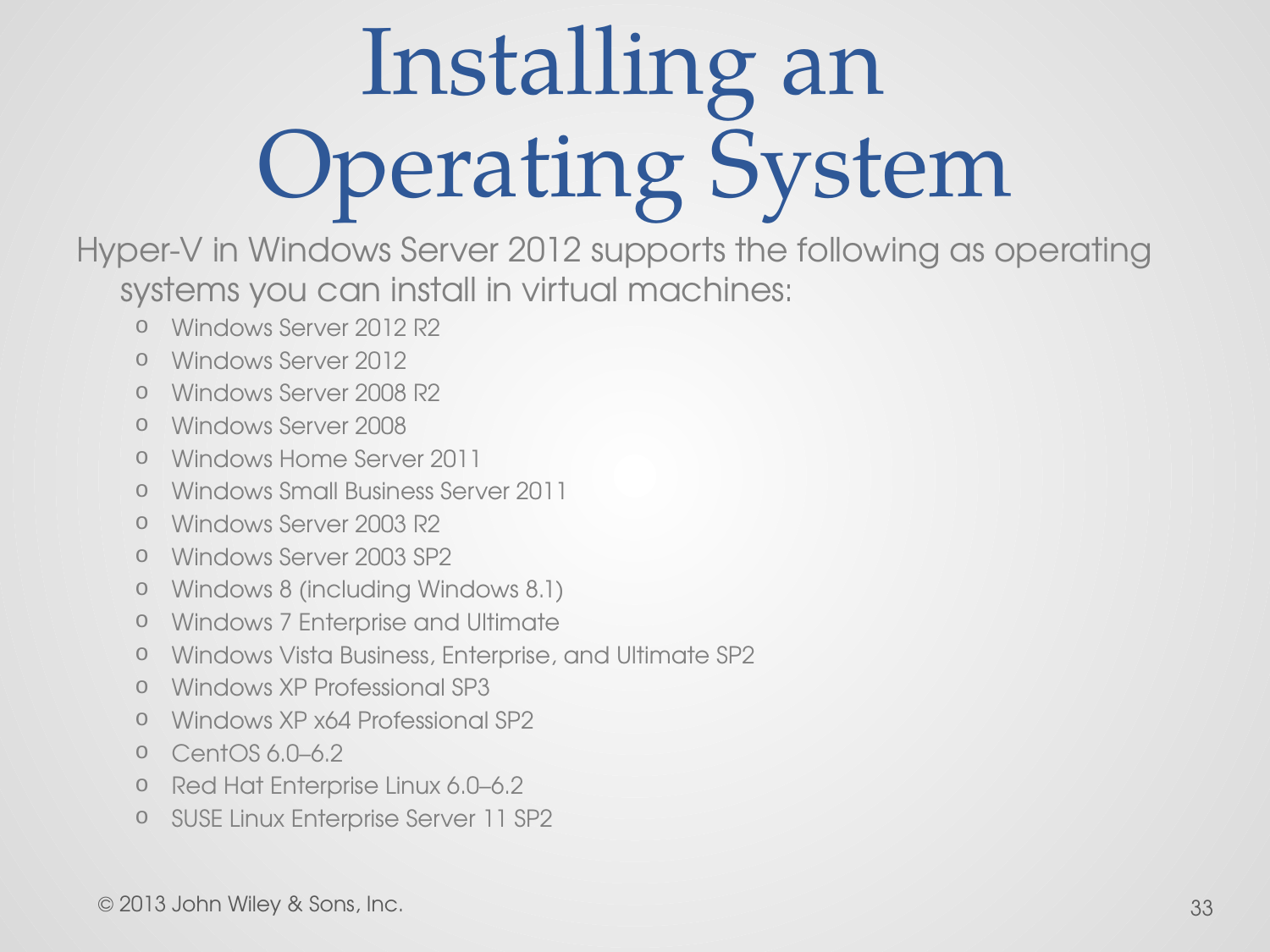

# Installing an Operating System
Hyper-V in Windows Server 2012 supports the following as operating systems you can install in virtual machines:
Windows Server 2012 R2
Windows Server 2012
Windows Server 2008 R2
Windows Server 2008
Windows Home Server 2011
Windows Small Business Server 2011
Windows Server 2003 R2
Windows Server 2003 SP2
Windows 8 (including Windows 8.1)
Windows 7 Enterprise and Ultimate
Windows Vista Business, Enterprise, and Ultimate SP2
Windows XP Professional SP3
Windows XP x64 Professional SP2
CentOS 6.0–6.2
Red Hat Enterprise Linux 6.0–6.2
SUSE Linux Enterprise Server 11 SP2

© 2013 John Wiley & Sons, Inc.
33